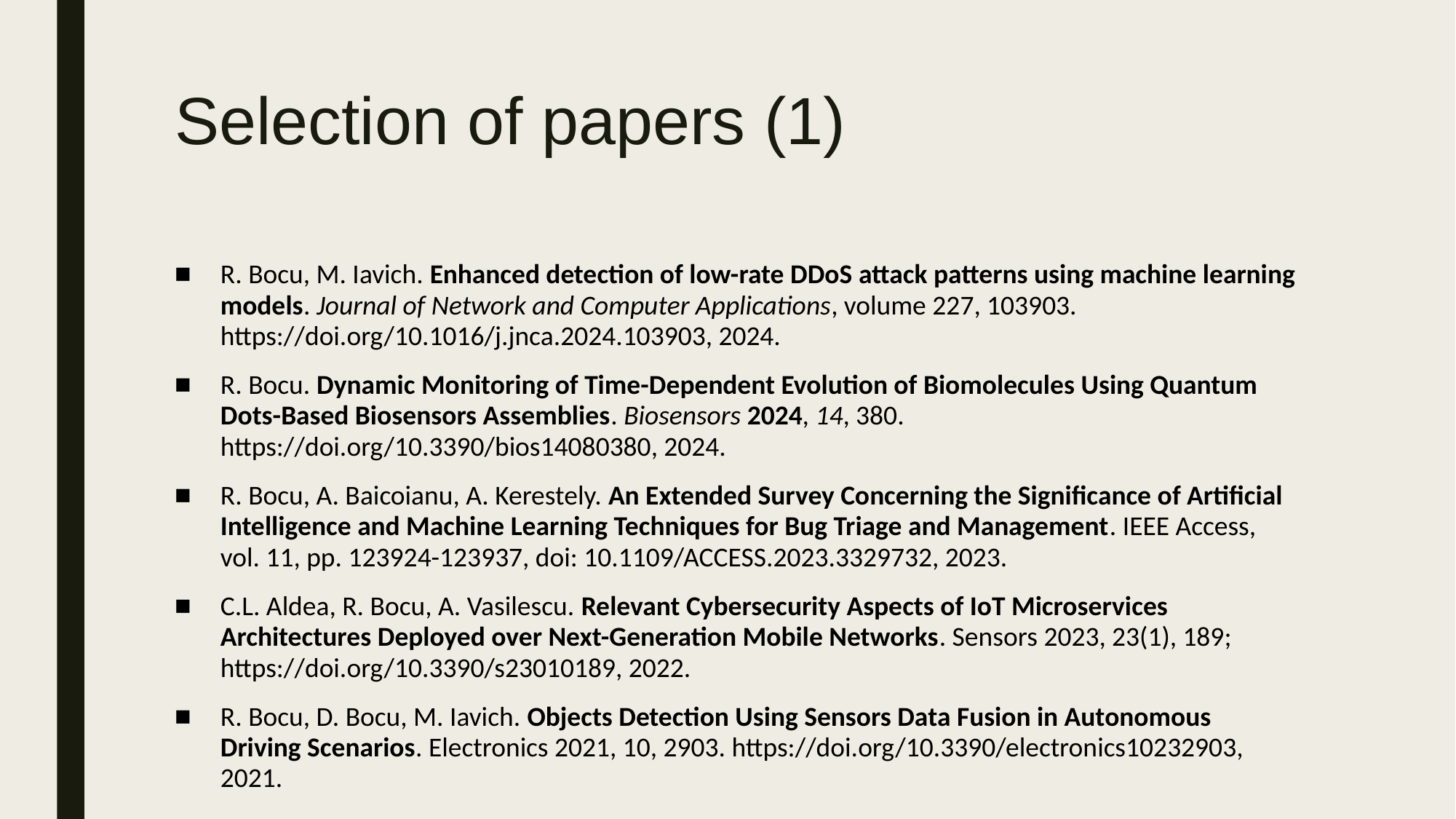

# Selection of papers (1)

R. Bocu, M. Iavich. Enhanced detection of low-rate DDoS attack patterns using machine learning models. Journal of Network and Computer Applications, volume 227, 103903. https://doi.org/10.1016/j.jnca.2024.103903, 2024.
R. Bocu. Dynamic Monitoring of Time-Dependent Evolution of Biomolecules Using Quantum Dots-Based Biosensors Assemblies. Biosensors 2024, 14, 380. https://doi.org/10.3390/bios14080380, 2024.
R. Bocu, A. Baicoianu, A. Kerestely. An Extended Survey Concerning the Significance of Artificial Intelligence and Machine Learning Techniques for Bug Triage and Management. IEEE Access, vol. 11, pp. 123924-123937, doi: 10.1109/ACCESS.2023.3329732, 2023.
C.L. Aldea, R. Bocu, A. Vasilescu. Relevant Cybersecurity Aspects of IoT Microservices Architectures Deployed over Next-Generation Mobile Networks. Sensors 2023, 23(1), 189; https://doi.org/10.3390/s23010189, 2022.
R. Bocu, D. Bocu, M. Iavich. Objects Detection Using Sensors Data Fusion in Autonomous Driving Scenarios. Electronics 2021, 10, 2903. https://doi.org/10.3390/electronics10232903, 2021.